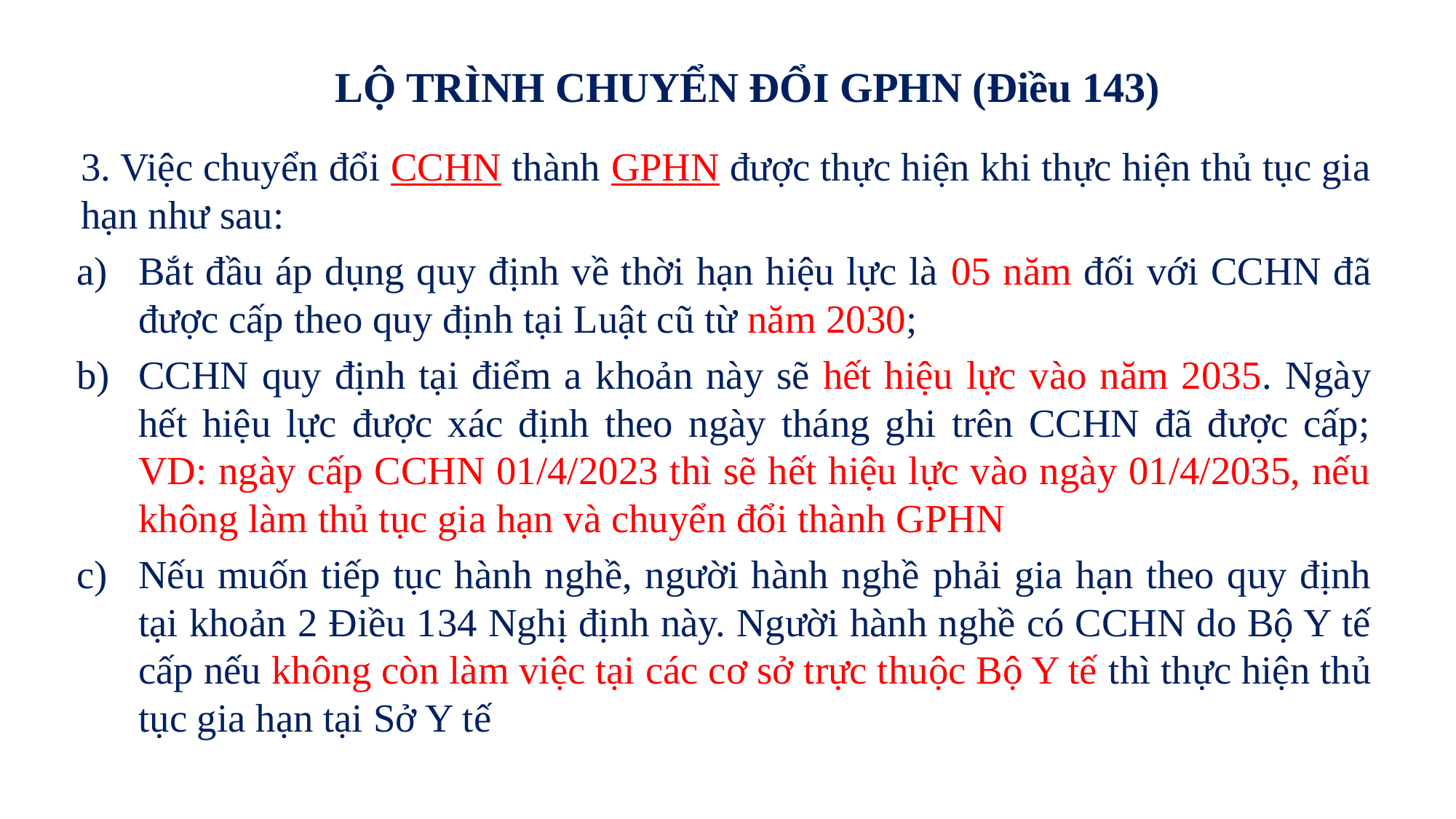

# LỘ TRÌNH CHUYỂN ĐỔI GPHN (Điều 143)
3. Việc chuyển đổi CCHN thành GPHN được thực hiện khi thực hiện thủ tục gia hạn như sau:
Bắt đầu áp dụng quy định về thời hạn hiệu lực là 05 năm đối với CCHN đã được cấp theo quy định tại Luật cũ từ năm 2030;
CCHN quy định tại điểm a khoản này sẽ hết hiệu lực vào năm 2035. Ngày hết hiệu lực được xác định theo ngày tháng ghi trên CCHN đã được cấp; VD: ngày cấp CCHN 01/4/2023 thì sẽ hết hiệu lực vào ngày 01/4/2035, nếu không làm thủ tục gia hạn và chuyển đổi thành GPHN
Nếu muốn tiếp tục hành nghề, người hành nghề phải gia hạn theo quy định tại khoản 2 Điều 134 Nghị định này. Người hành nghề có CCHN do Bộ Y tế cấp nếu không còn làm việc tại các cơ sở trực thuộc Bộ Y tế thì thực hiện thủ tục gia hạn tại Sở Y tế